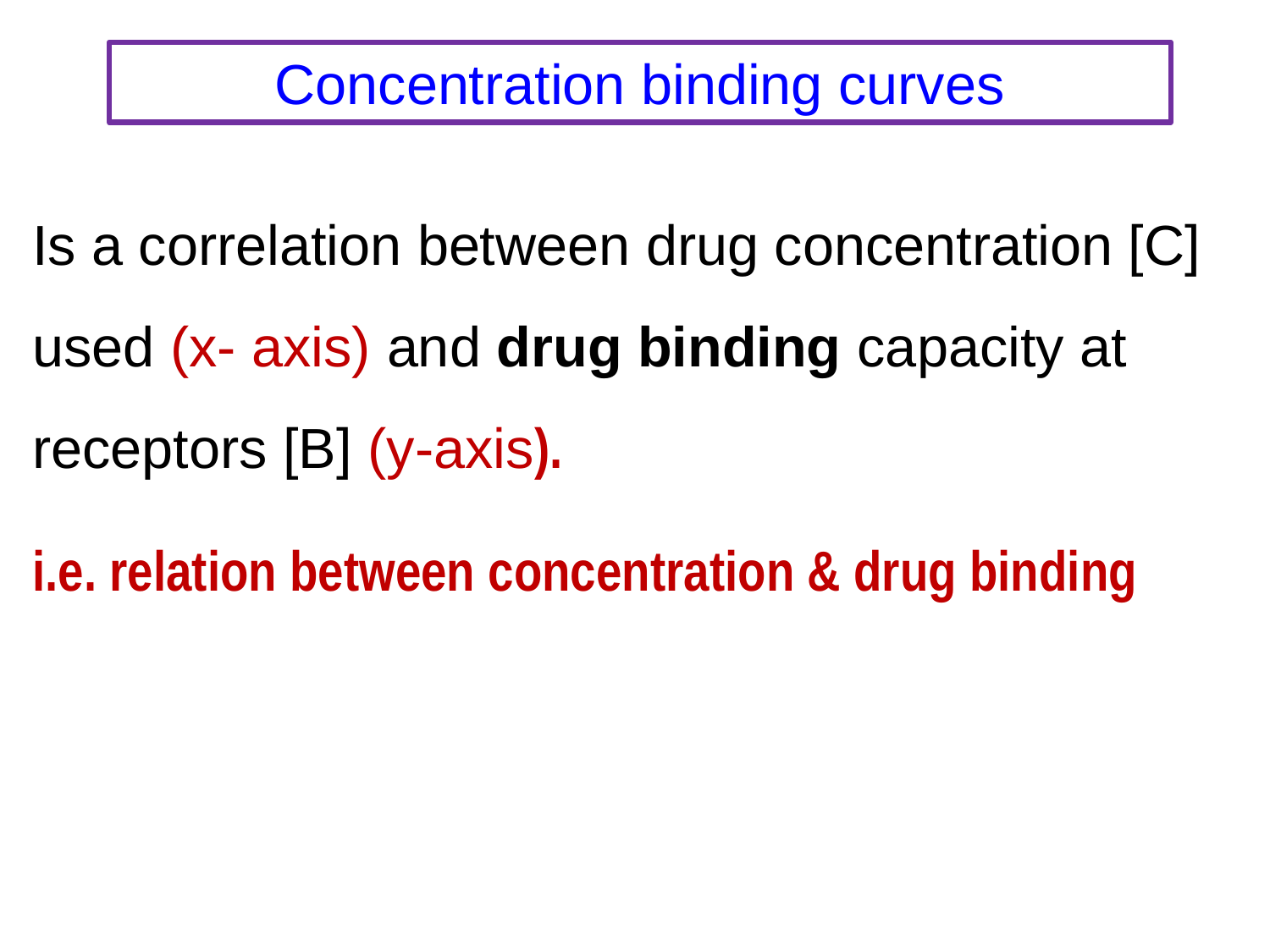

Concentration binding curves
Is a correlation between drug concentration [C] used (x- axis) and drug binding capacity at receptors [B] (y-axis).
i.e. relation between concentration & drug binding